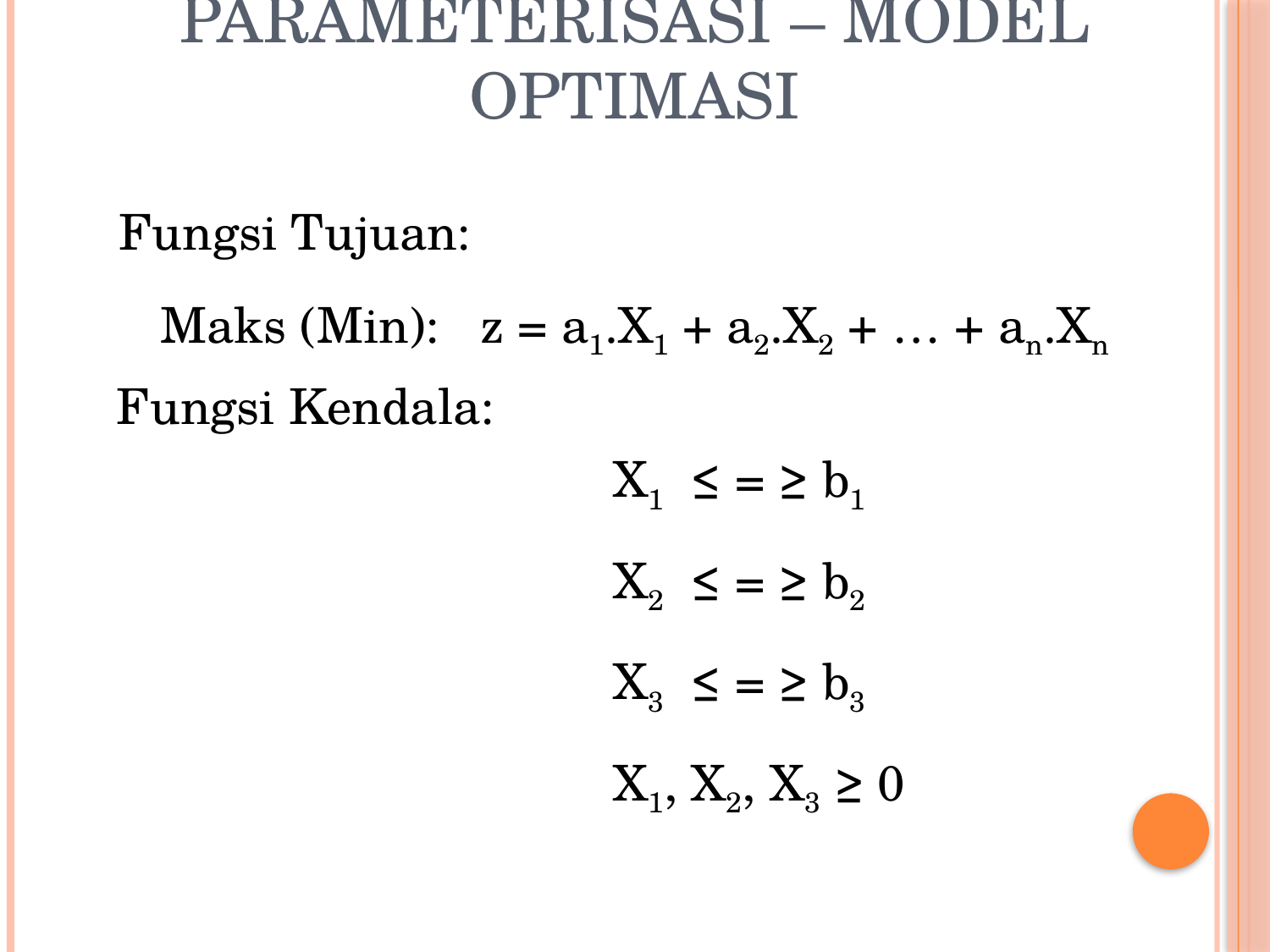

# Parameterisasi – Model Optimasi
Fungsi Tujuan:
   Maks (Min):   z = a1.X1 + a2.X2 + … + an.Xn
Fungsi Kendala:
X1  ≤ = ≥ b1
X2  ≤ = ≥ b2
X3  ≤ = ≥ b3
X1, X2, X3 ≥ 0